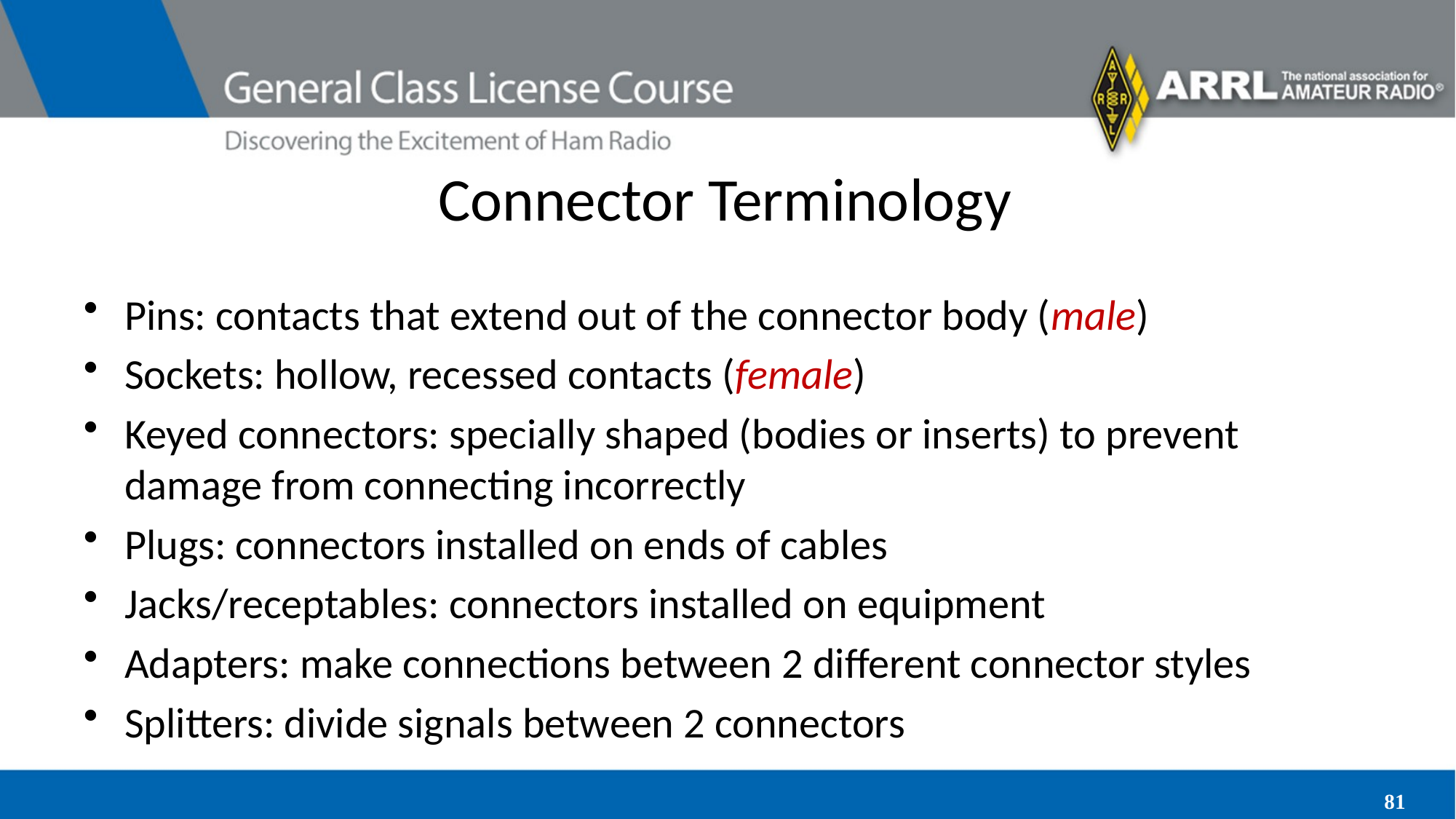

# Connector Terminology
Pins: contacts that extend out of the connector body (male)
Sockets: hollow, recessed contacts (female)
Keyed connectors: specially shaped (bodies or inserts) to prevent damage from connecting incorrectly
Plugs: connectors installed on ends of cables
Jacks/receptables: connectors installed on equipment
Adapters: make connections between 2 different connector styles
Splitters: divide signals between 2 connectors